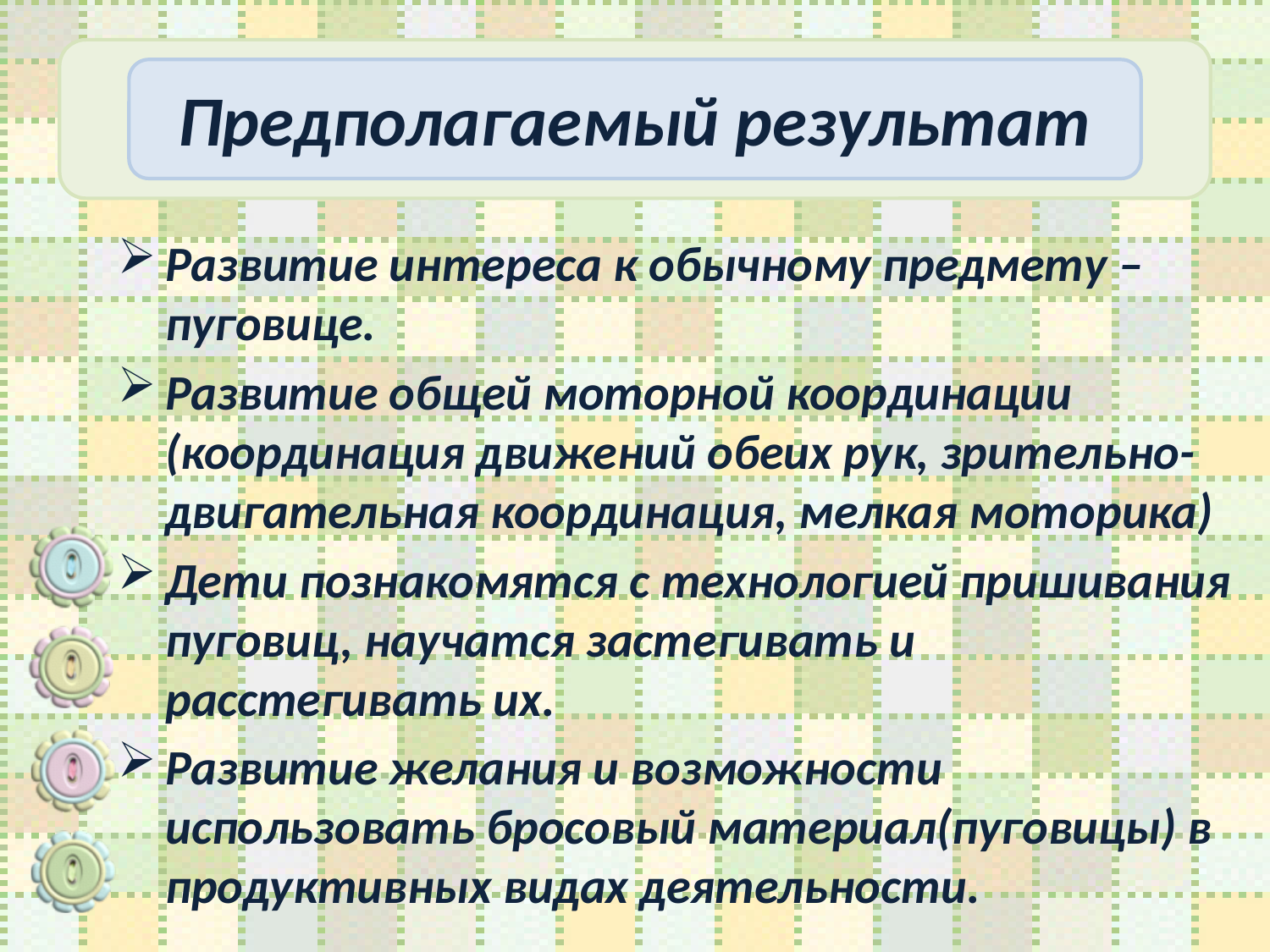

# Предполагаемый результат
Развитие интереса к обычному предмету – пуговице.
Развитие общей моторной координации (координация движений обеих рук, зрительно-двигательная координация, мелкая моторика)
Дети познакомятся с технологией пришивания пуговиц, научатся застегивать и расстегивать их.
Развитие желания и возможности использовать бросовый материал(пуговицы) в продуктивных видах деятельности.